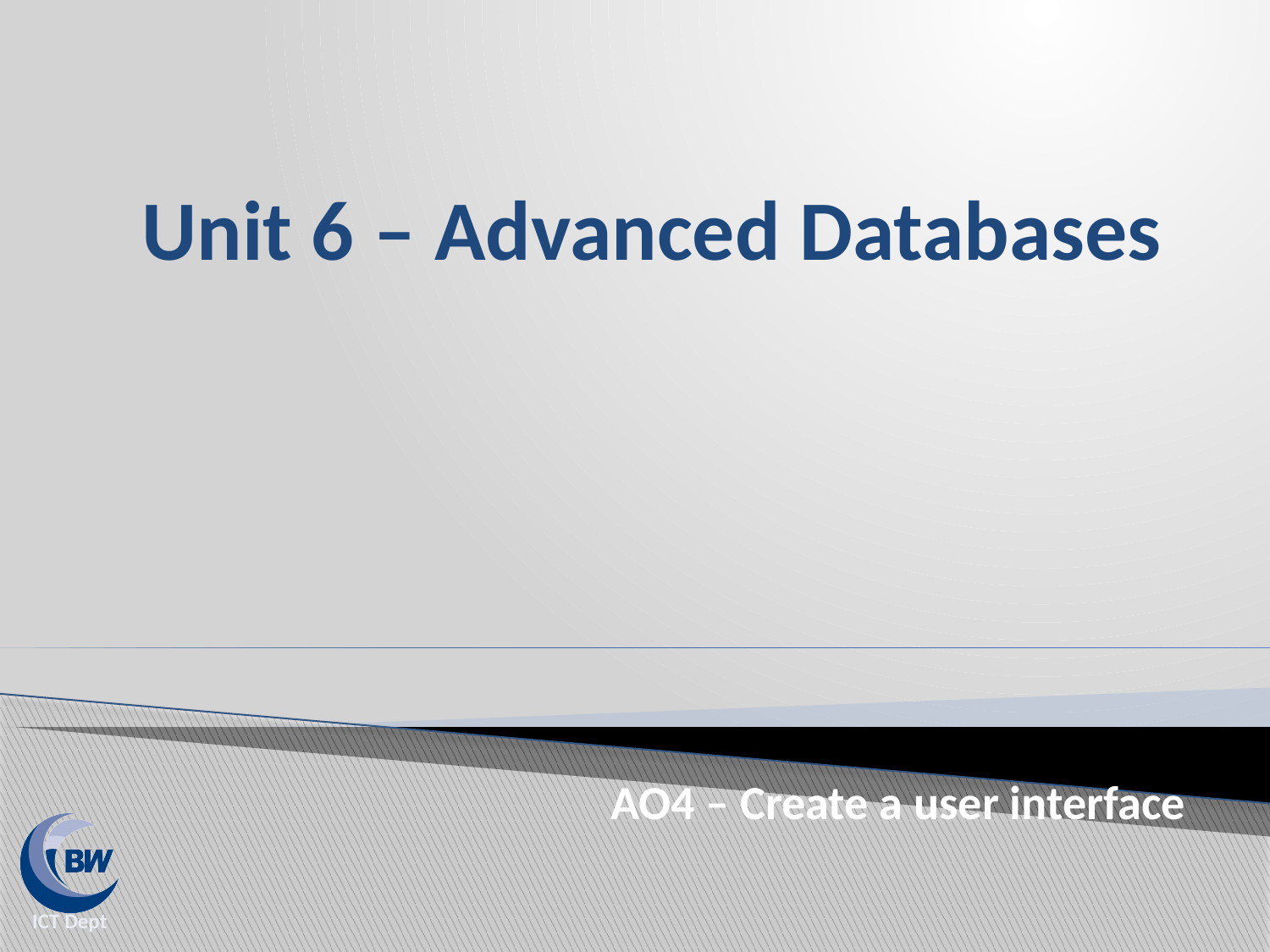

# Unit 6 – Advanced Databases
AO4 – Create a user interface